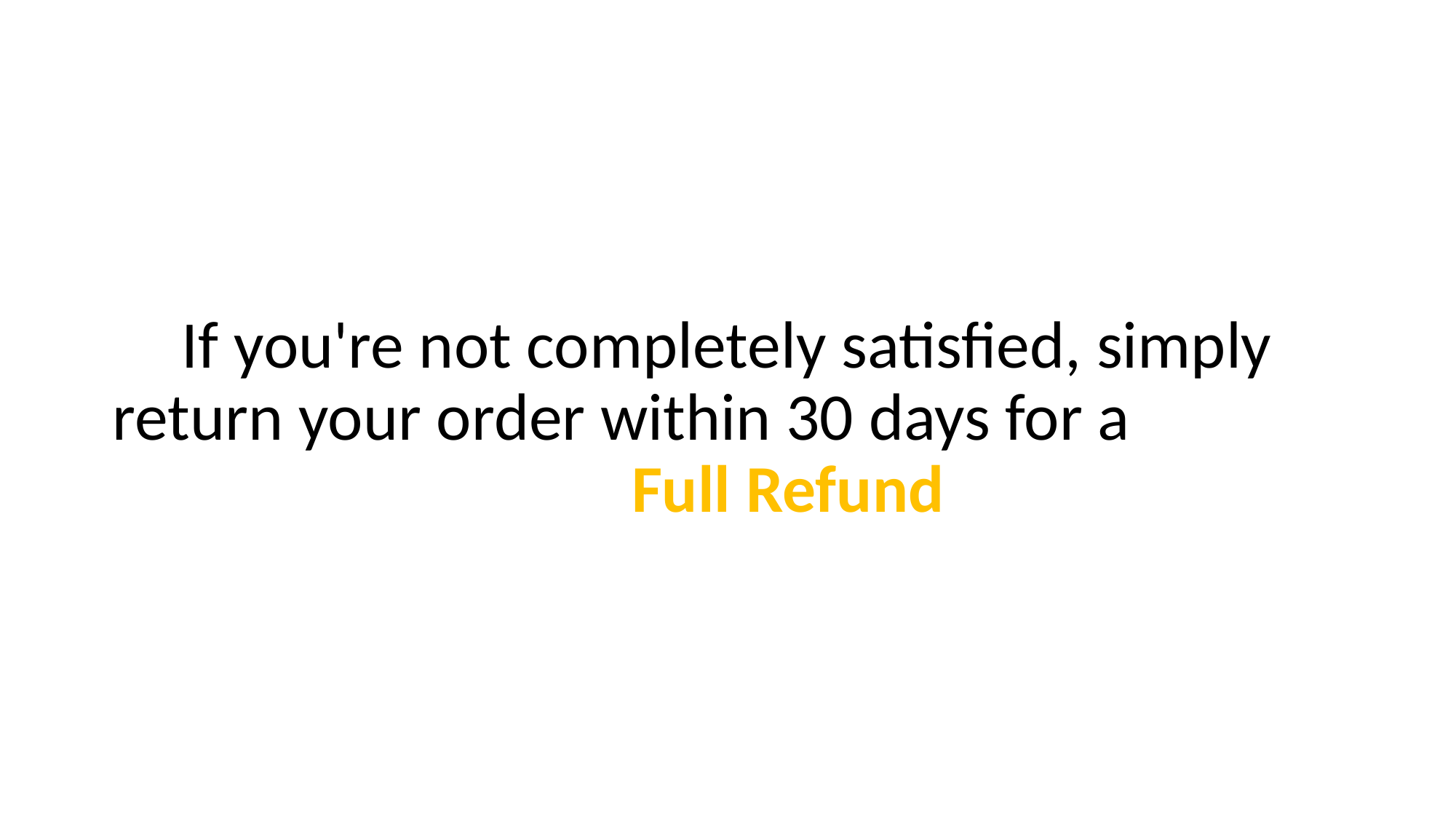

If you're not completely satisfied, simply return your order within 30 days for a                       Full Refund